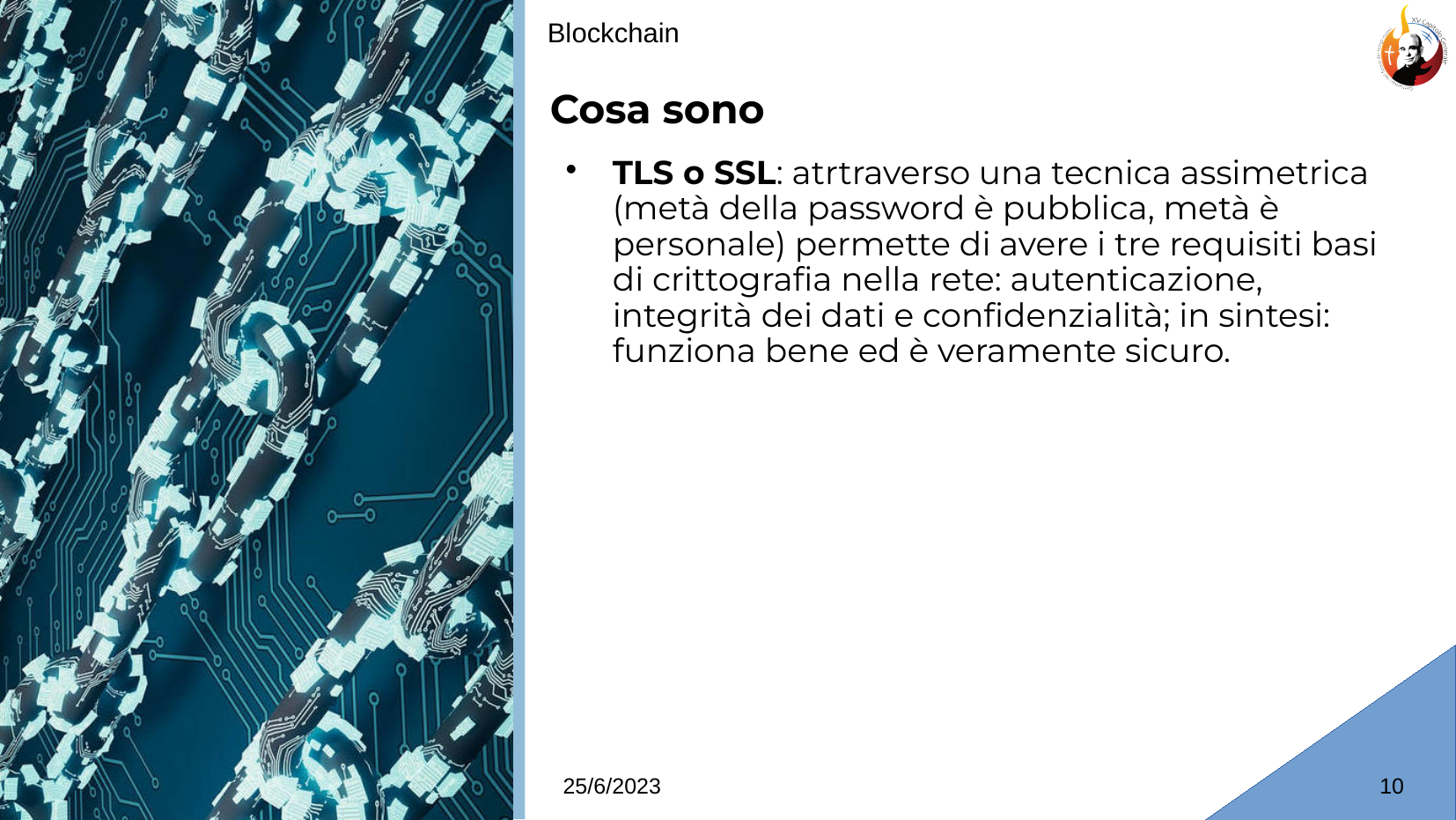

Blockchain
Cosa sono
# TLS o SSL: atrtraverso una tecnica assimetrica (metà della password è pubblica, metà è personale) permette di avere i tre requisiti basi di crittografia nella rete: autenticazione, integrità dei dati e confidenzialità; in sintesi: funziona bene ed è veramente sicuro.